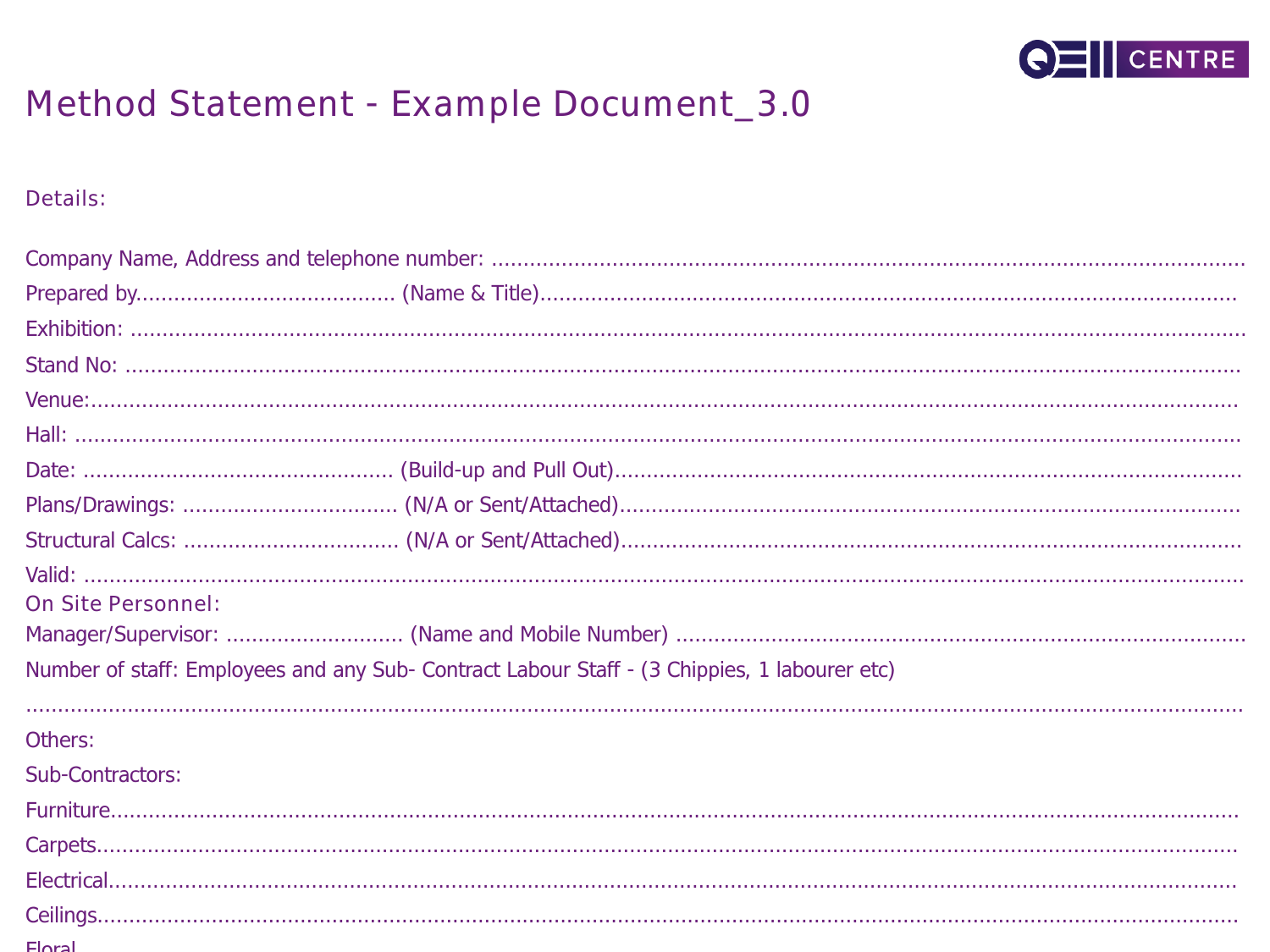

Method Statement - Example Document_3.0

Details:

Company Name, Address and telephone number: .......................................................................................................................

Prepared by......................................... (Name & Title)..............................................................................................................

Exhibition: ................................................................................................................................................................................

Stand No: ................................................................................................................................................................................

Venue:.....................................................................................................................................................................................

Hall: ........................................................................................................................................................................................

Date: ................................................. (Build-up and Pull Out)...................................................................................................

Plans/Drawings: .................................. (N/A or Sent/Attached)..................................................................................................

Structural Calcs: .................................. (N/A or Sent/Attached)..................................................................................................

Valid: .......................................................................................................................................................................................
On Site Personnel:
Manager/Supervisor: ............................ (Name and Mobile Number) ..........................................................................................

Number of staff: Employees and any Sub- Contract Labour Staff - (3 Chippies, 1 labourer etc)

................................................................................................................................................................................................

Others:

Sub-Contractors:

Furniture..................................................................................................................................................................................

Carpets....................................................................................................................................................................................

Electrical..................................................................................................................................................................................

Ceilings....................................................................................................................................................................................

Floral.......................................................................................................................................................................................

Responsible for Health & Safety: ....................(Name)................................................................................................................